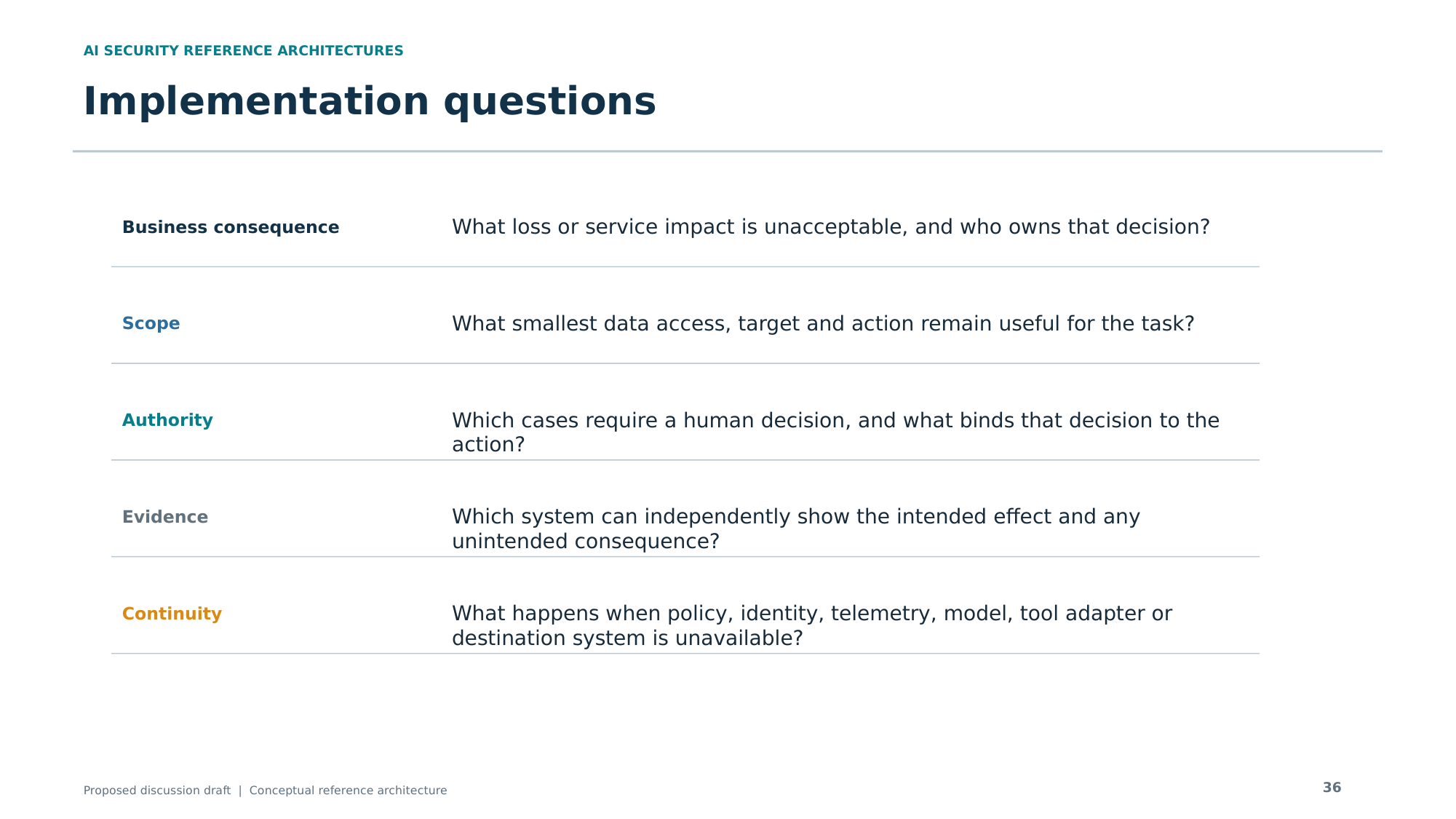

AI SECURITY REFERENCE ARCHITECTURES
Implementation questions

What loss or service impact is unacceptable, and who owns that decision?
Business consequence

What smallest data access, target and action remain useful for the task?
Scope

Which cases require a human decision, and what binds that decision to the action?
Authority

Which system can independently show the intended effect and any unintended consequence?
Evidence

What happens when policy, identity, telemetry, model, tool adapter or destination system is unavailable?
Continuity

36
Proposed discussion draft  |  Conceptual reference architecture